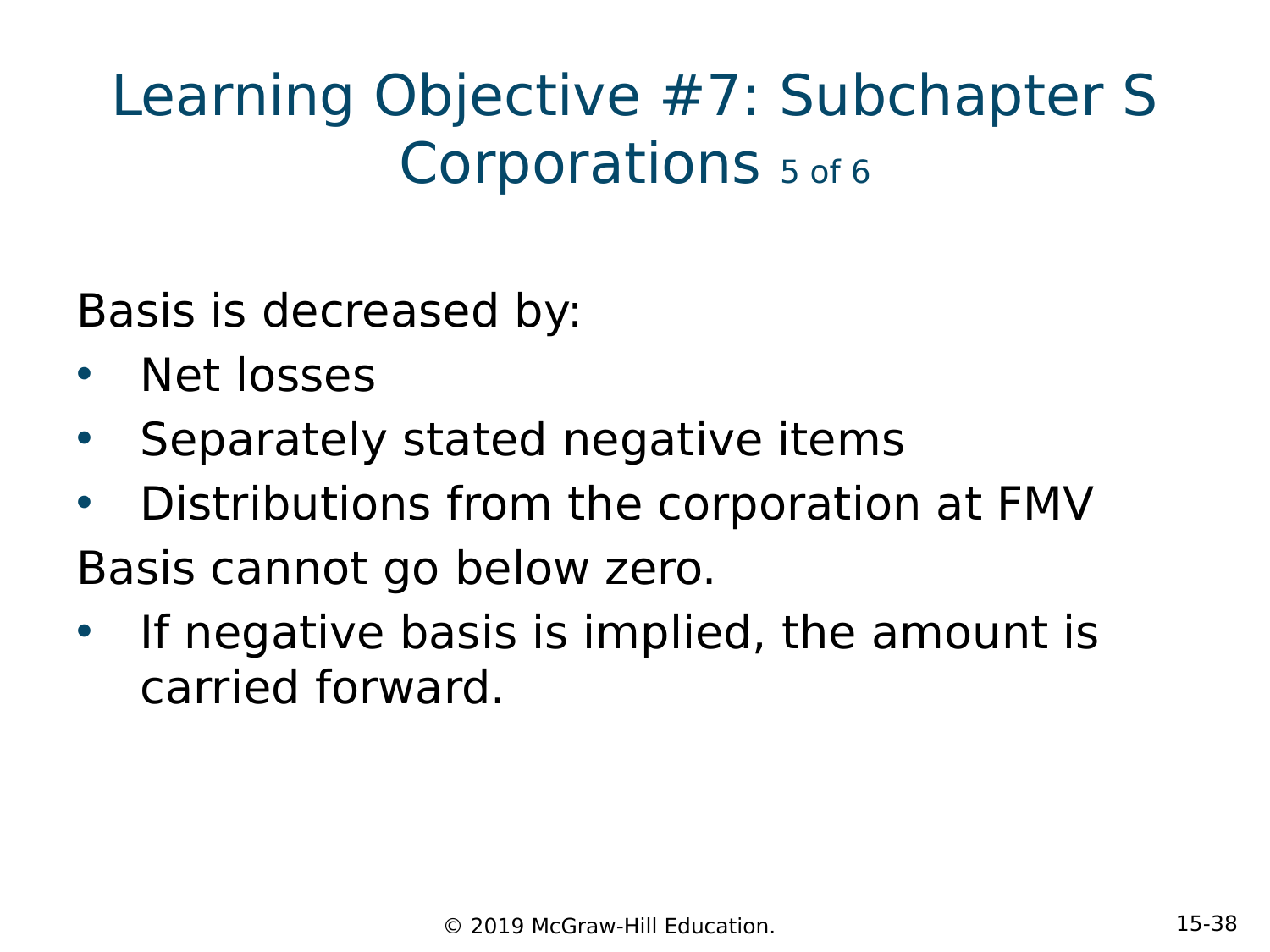

# Learning Objective #7: Subchapter S Corporations 5 of 6
Basis is decreased by:
Net losses
Separately stated negative items
Distributions from the corporation at FMV
Basis cannot go below zero.
If negative basis is implied, the amount is carried forward.